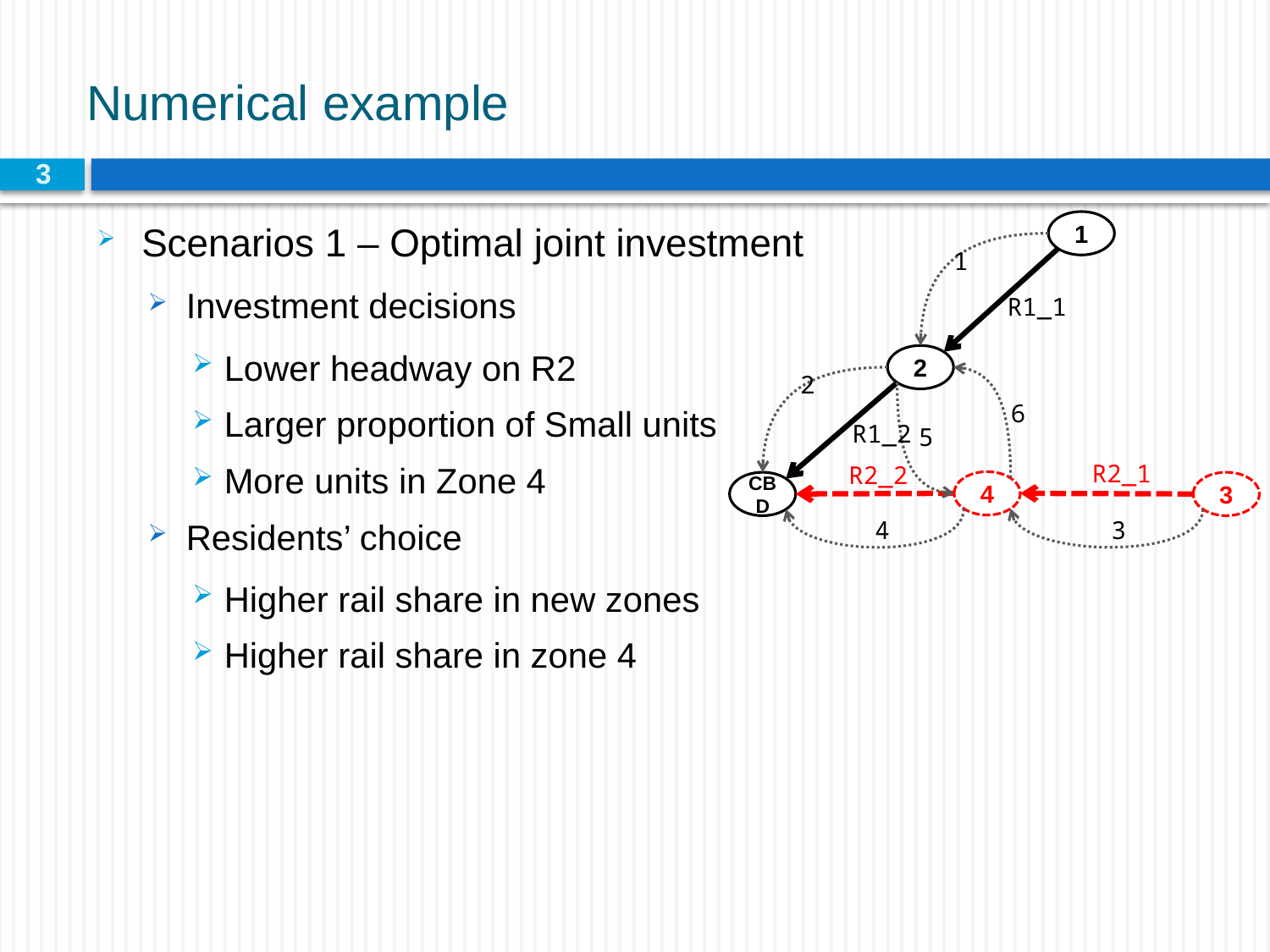

# Numerical example
3
Scenarios 1 – Optimal joint investment
Investment decisions
Lower headway on R2
Larger proportion of Small units
More units in Zone 4
Residents’ choice
Higher rail share in new zones
Higher rail share in zone 4

1
1
R1_1
2
2
6
R1_2
5
R2_1
R2_2
4
CBD
3
3
4